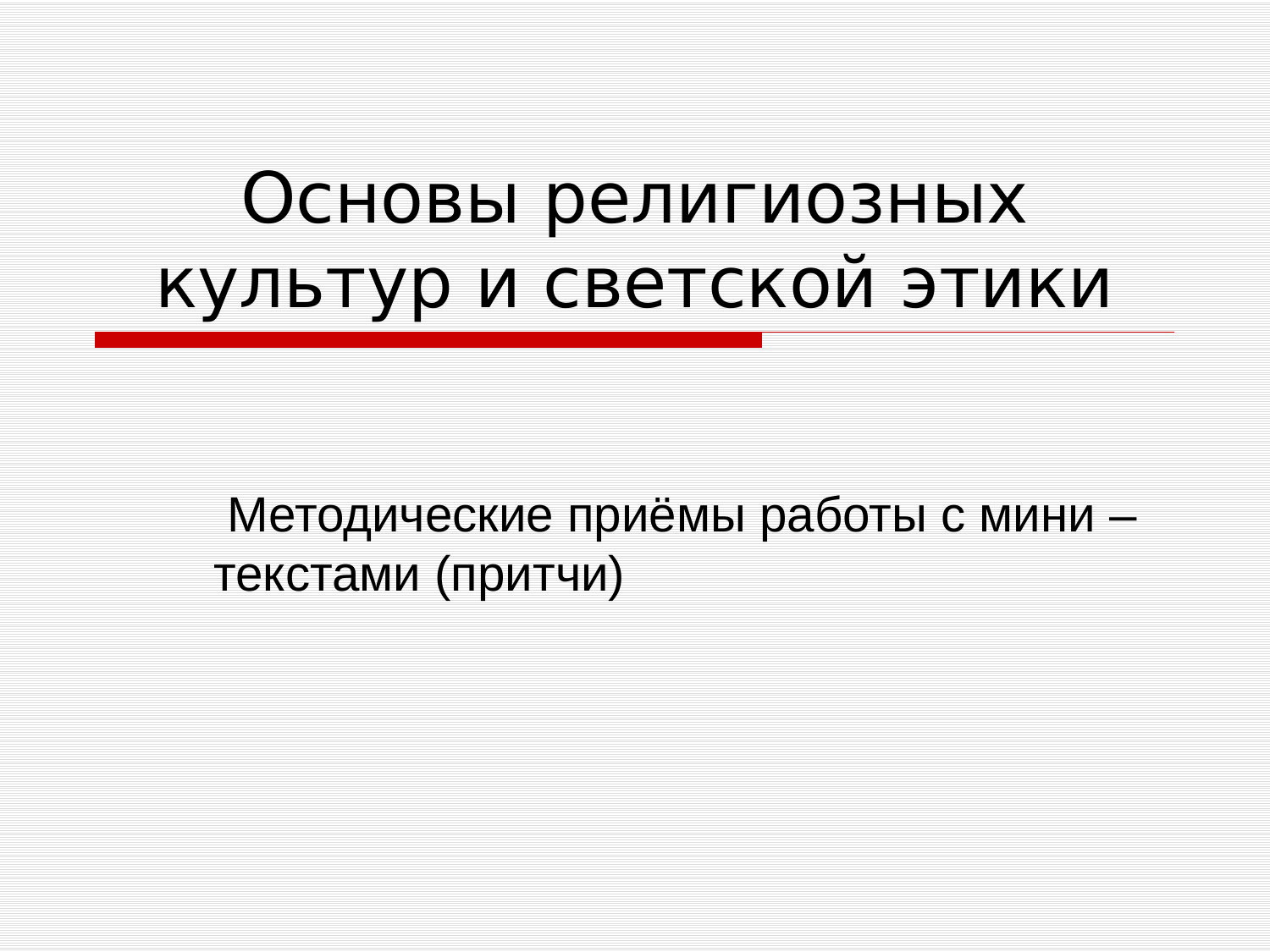

# Основы религиозных культур и светской этики
 Методические приёмы работы с мини – текстами (притчи)